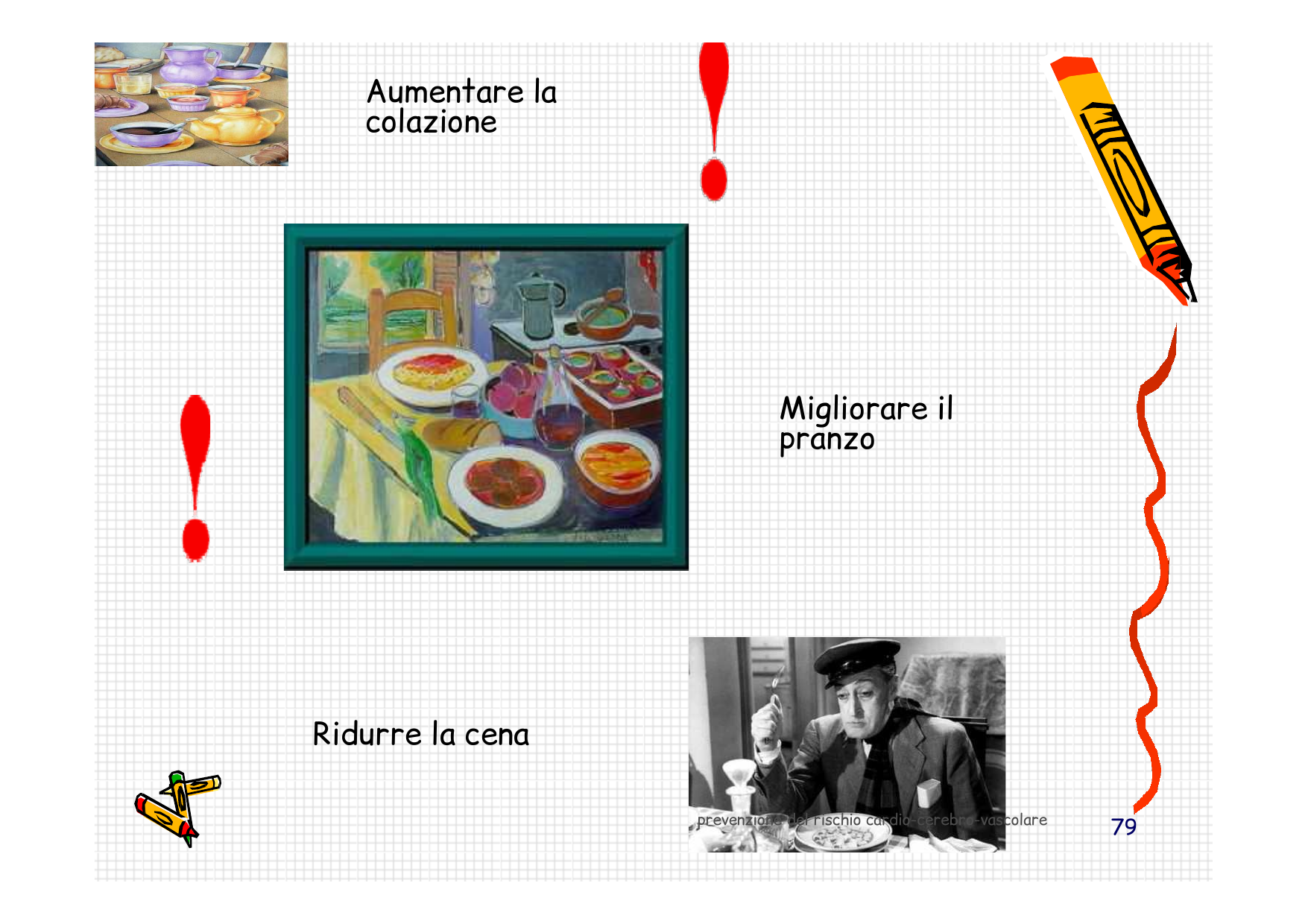

Aumentare la colazione

Provincia Milano 1

Migliorare il pranzo

Ridurre la cena

prevenzione del rischio cardio-cerebro-vascolare

79